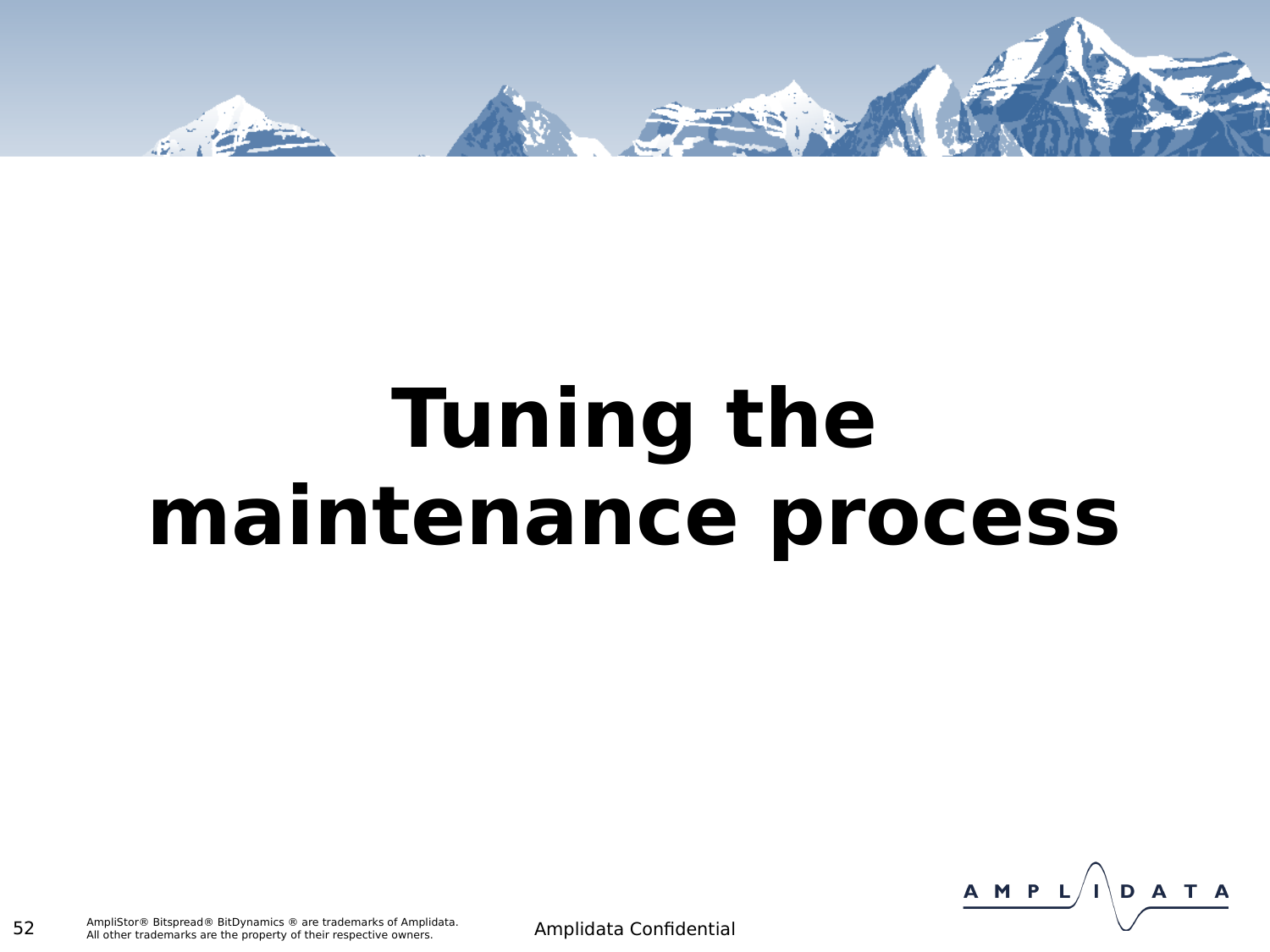

Tuning the maintenance process
52
Amplidata Confidential